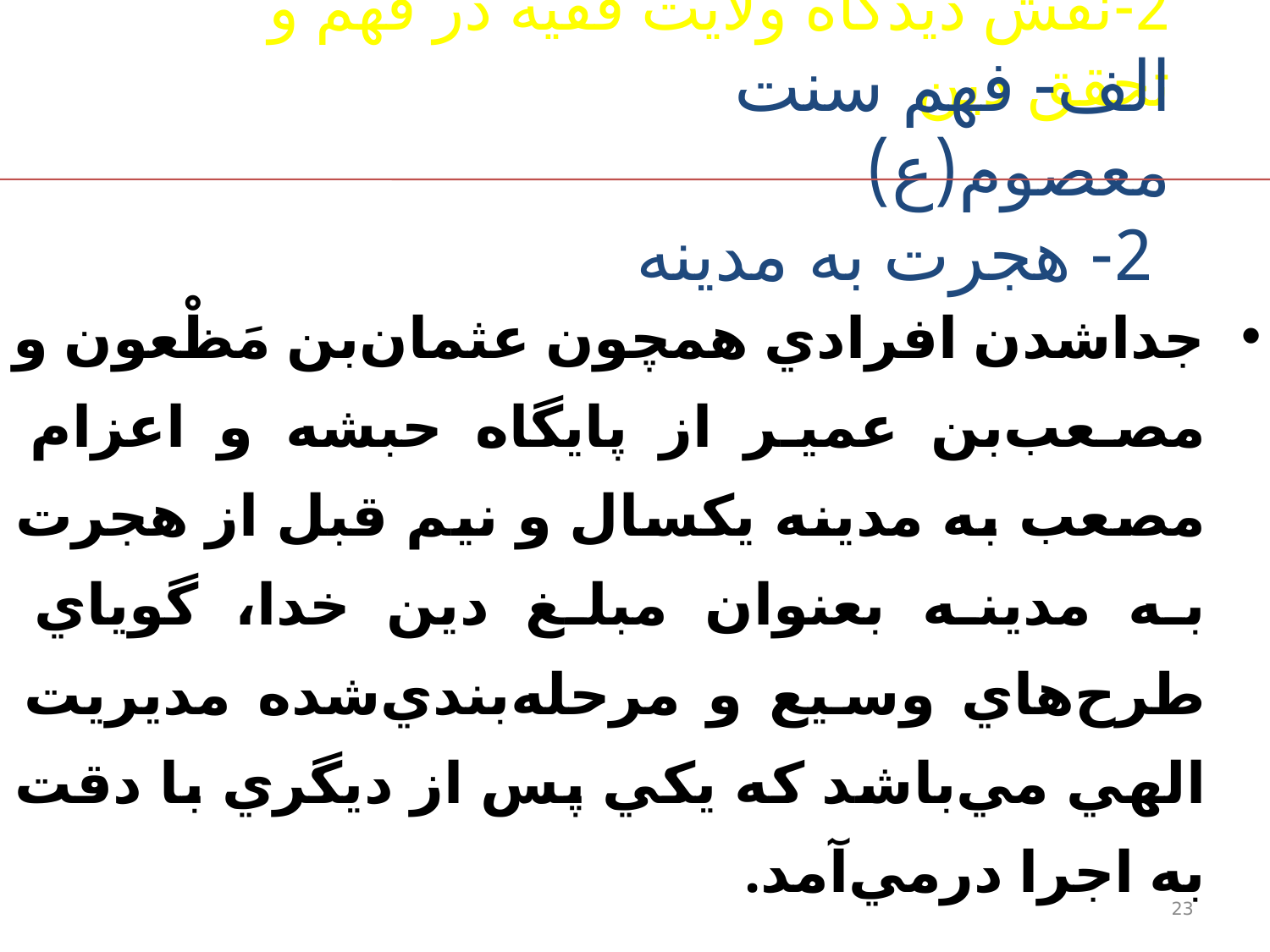

2-نقش ديدگاه ولايت فقيه در فهم و تحقق دين
الف- فهم سنت معصوم(ع)
 2- هجرت به مدینه

جداشدن افرادي همچون عثمان‌بن مَظْعون و مصعب‌بن عمير از پايگاه حبشه و اعزام مصعب به مدينه يكسال و نيم قبل از هجرت به مدينه بعنوان مبلغ دين خدا، گوياي طرح‌هاي وسيع و مرحله‌بندي‌شده مديريت الهي مي‌باشد كه يكي پس از ديگري با دقت به اجرا درمي‌آمد.
23